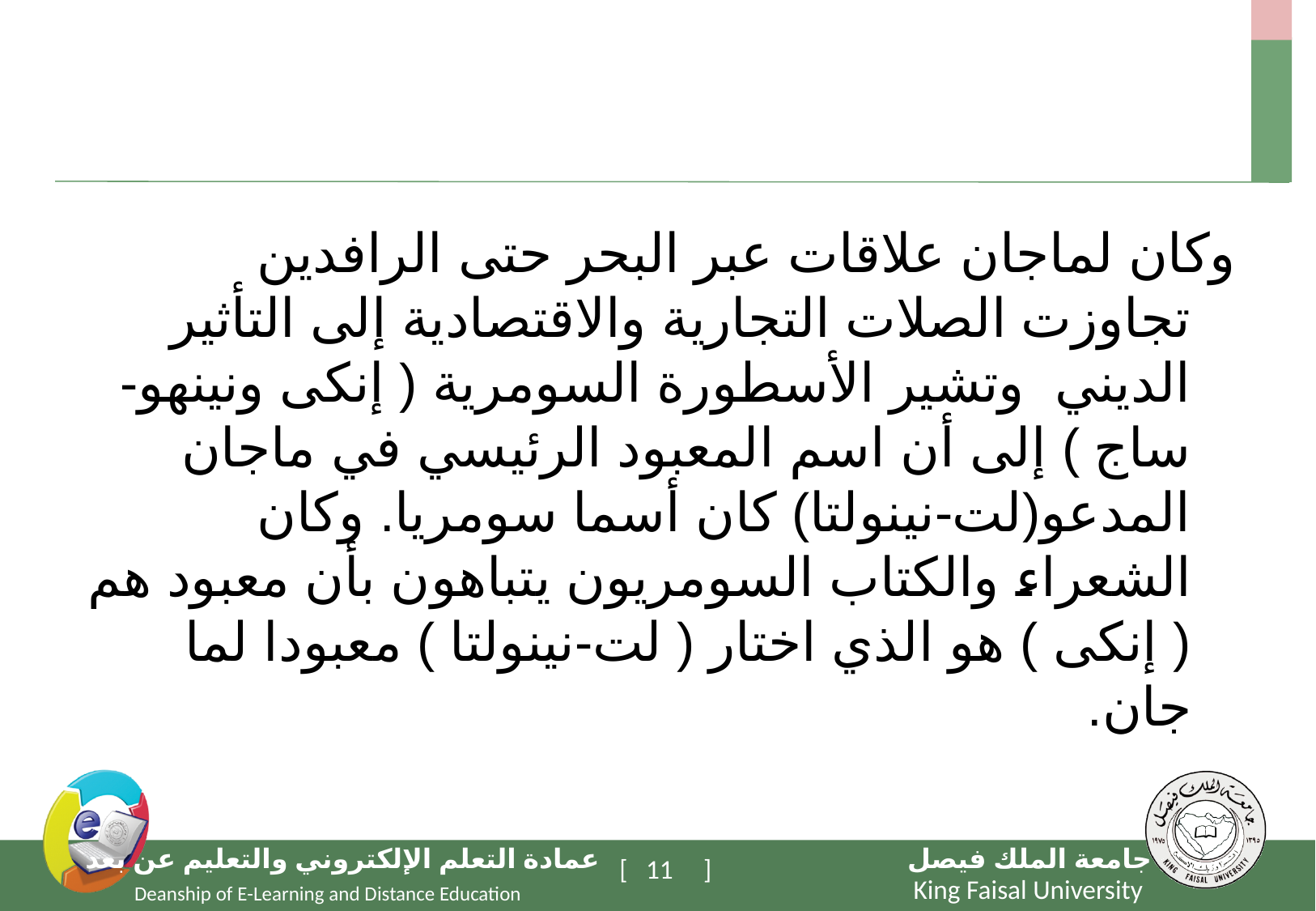

#
وكان لماجان علاقات عبر البحر حتى الرافدين تجاوزت الصلات التجارية والاقتصادية إلى التأثير الديني  وتشير الأسطورة السومرية ( إنكى ونينهو-ساج ) إلى أن اسم المعبود الرئيسي في ماجان المدعو(لت-نينولتا) كان أسما سومريا. وكان الشعراء والكتاب السومريون يتباهون بأن معبود هم ( إنكى ) هو الذي اختار ( لت-نينولتا ) معبودا لما جان.